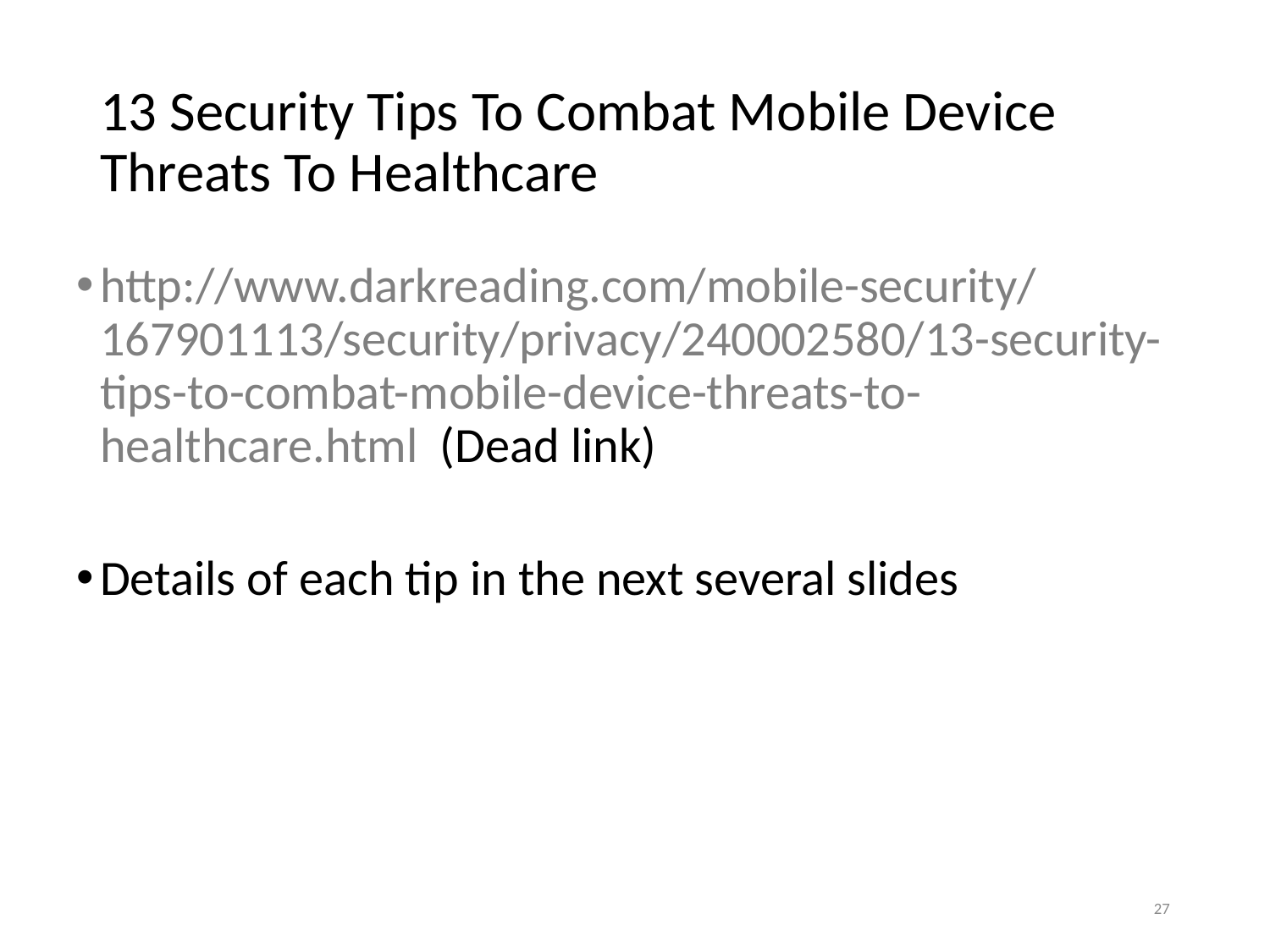

# 13 Security Tips To Combat Mobile Device Threats To Healthcare
http://www.darkreading.com/mobile-security/167901113/security/privacy/240002580/13-security-tips-to-combat-mobile-device-threats-to-healthcare.html  (Dead link)

Details of each tip in the next several slides
27